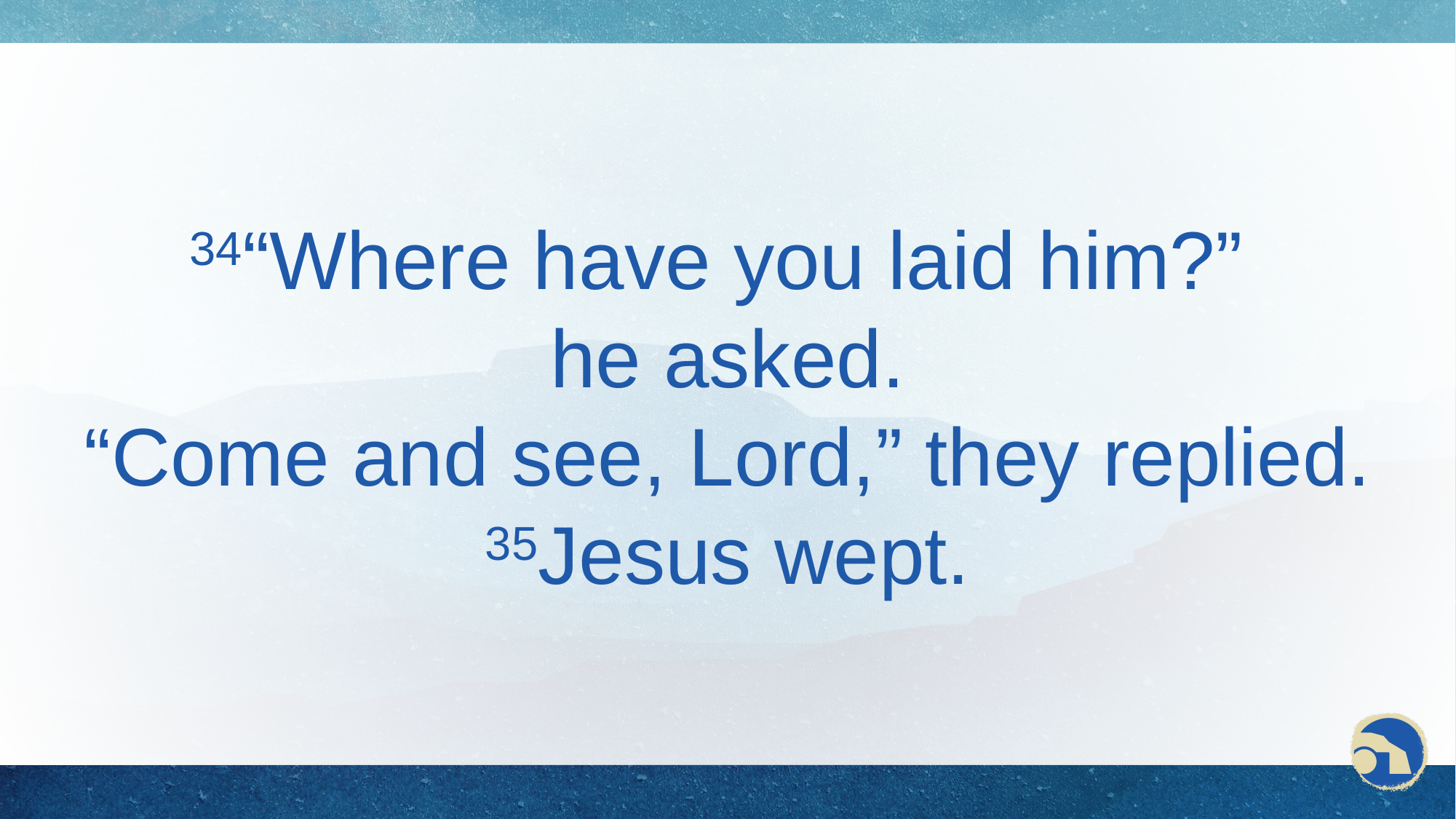

# 34“Where have you laid him?”  he asked. “Come and see, Lord,” they replied. 35Jesus wept.